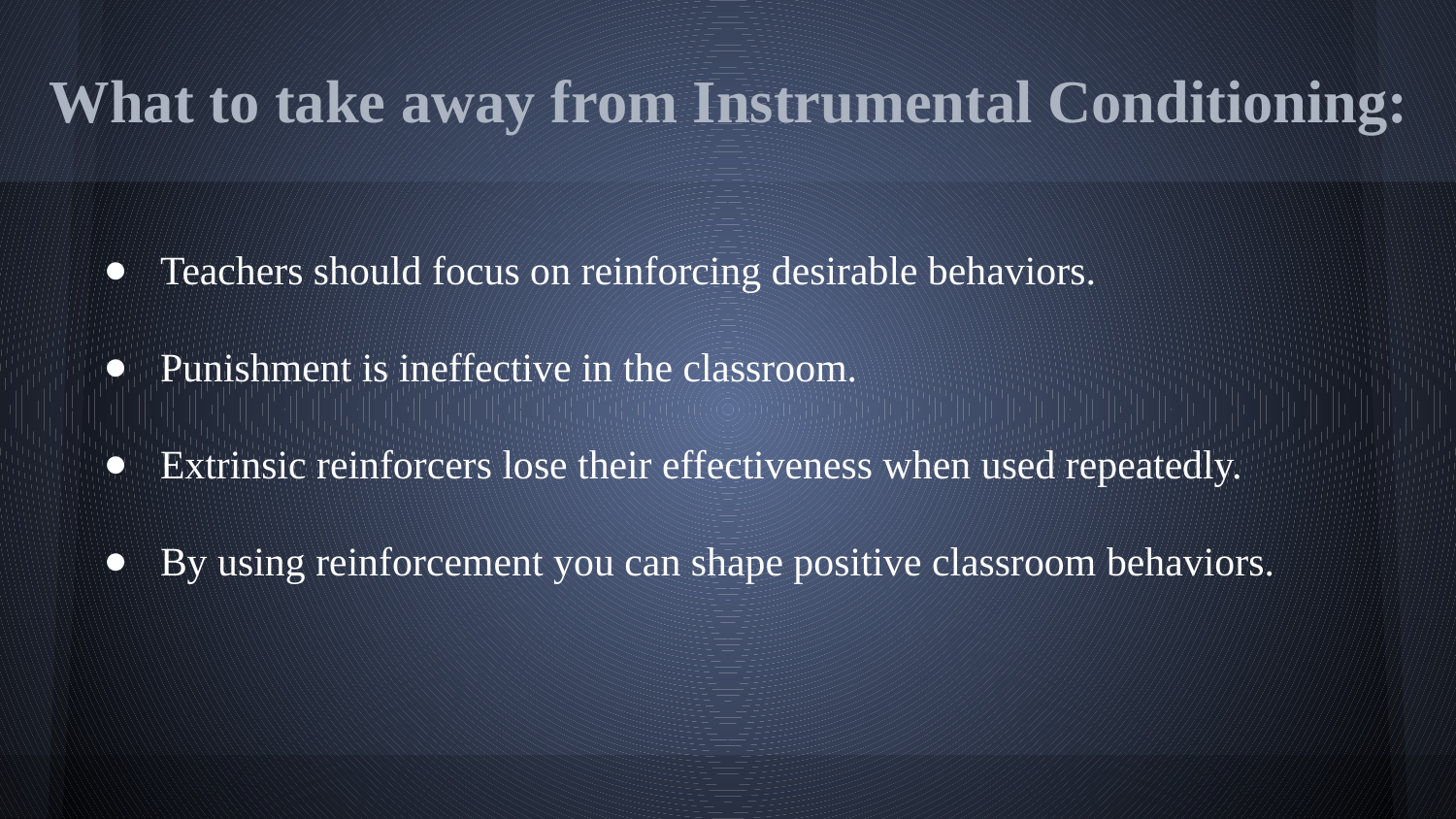

# What to take away from Instrumental Conditioning:

Teachers should focus on reinforcing desirable behaviors.

Punishment is ineffective in the classroom.

Extrinsic reinforcers lose their effectiveness when used repeatedly.

By using reinforcement you can shape positive classroom behaviors.